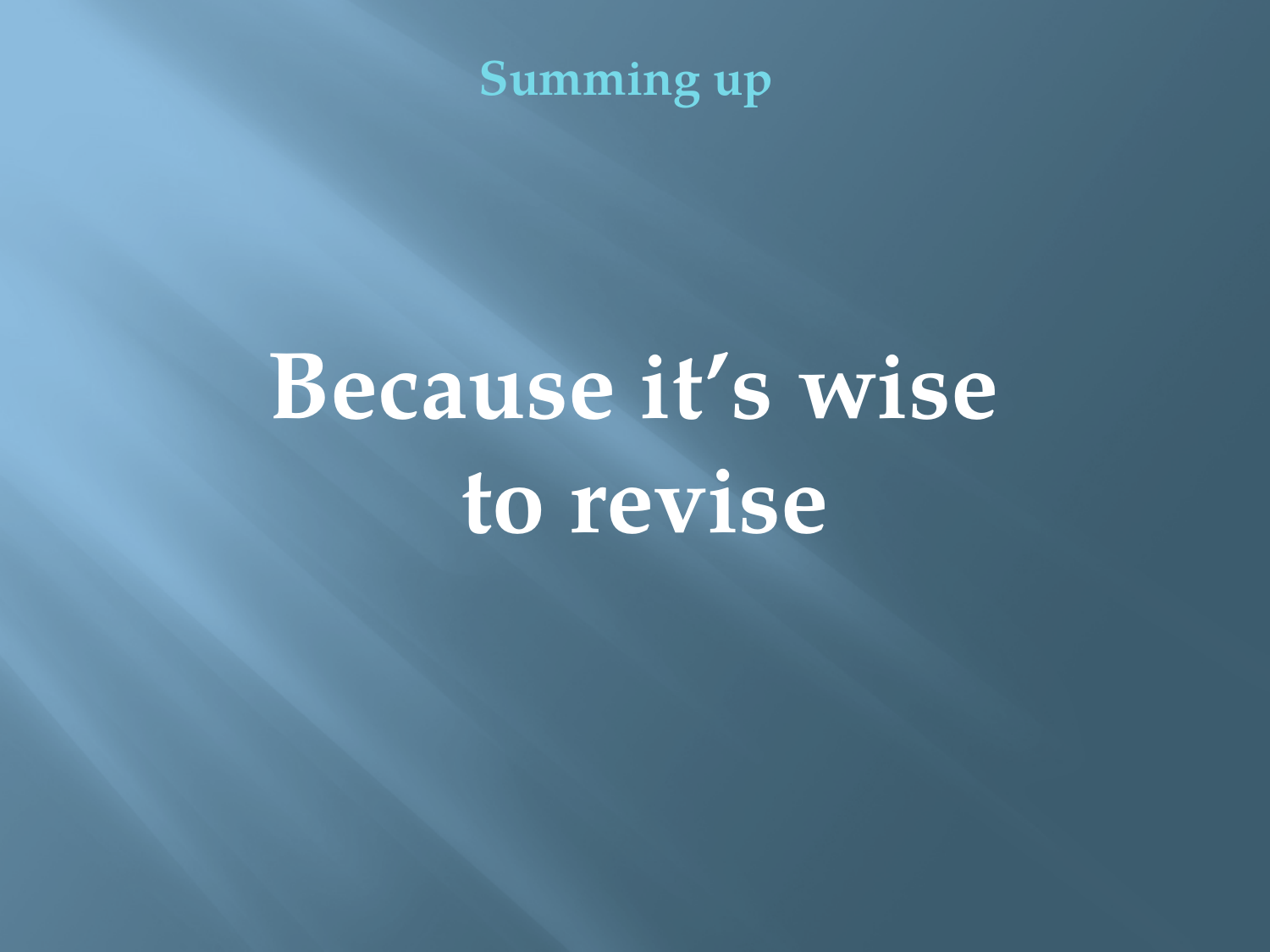

Summing up
Because it’s wise
to revise